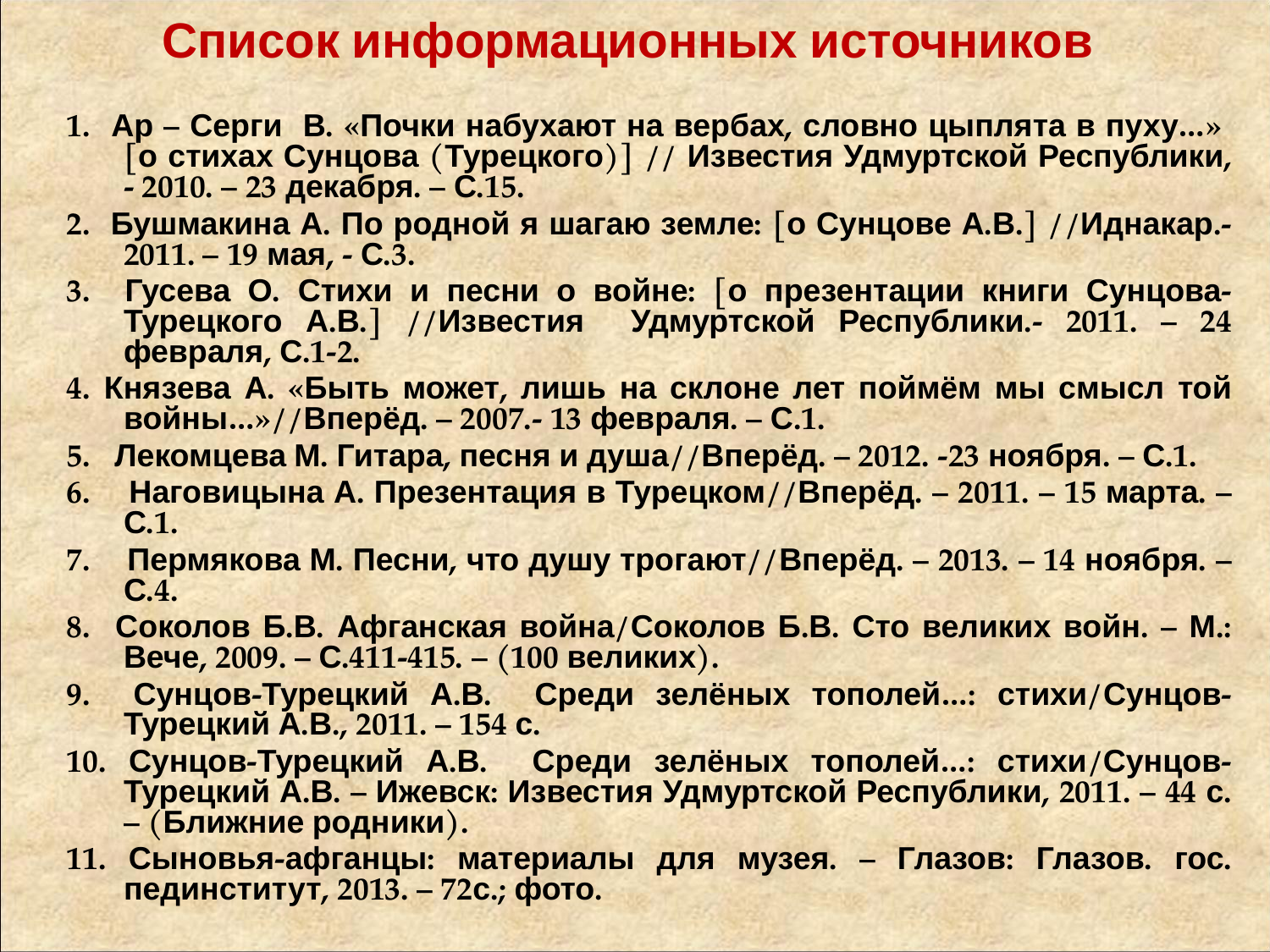

# Список информационных источников
1.  Ар – Серги  В. «Почки набухают на вербах, словно цыплята в пуху…»  [о стихах Сунцова (Турецкого)] // Известия Удмуртской Республики, - 2010. – 23 декабря. – С.15.
2.  Бушмакина А. По родной я шагаю земле: [о Сунцове А.В.] //Иднакар.- 2011. – 19 мая, - С.3.
3.  Гусева О. Стихи и песни о войне: [о презентации книги Сунцова-Турецкого А.В.] //Известия  Удмуртской Республики.- 2011. – 24 февраля, С.1-2.
4. Князева А. «Быть может, лишь на склоне лет поймём мы смысл той войны…»//Вперёд. – 2007.- 13 февраля. – С.1.
5.   Лекомцева М. Гитара, песня и душа//Вперёд. – 2012. -23 ноября. – С.1.
6.    Наговицына А. Презентация в Турецком//Вперёд. – 2011. – 15 марта. – С.1.
7.    Пермякова М. Песни, что душу трогают//Вперёд. – 2013. – 14 ноября. – С.4.
8.  Соколов Б.В. Афганская война/Соколов Б.В. Сто великих войн. – М.: Вече, 2009. – С.411-415. – (100 великих).
9.  Сунцов-Турецкий А.В.  Среди зелёных тополей…: стихи/Сунцов-Турецкий А.В., 2011. – 154 с.
10. Сунцов-Турецкий А.В.  Среди зелёных тополей…: стихи/Сунцов-Турецкий А.В. – Ижевск: Известия Удмуртской Республики, 2011. – 44 с. – (Ближние родники).
11. Сыновья-афганцы: материалы для музея. – Глазов: Глазов. гос. пединститут, 2013. – 72с.; фото.